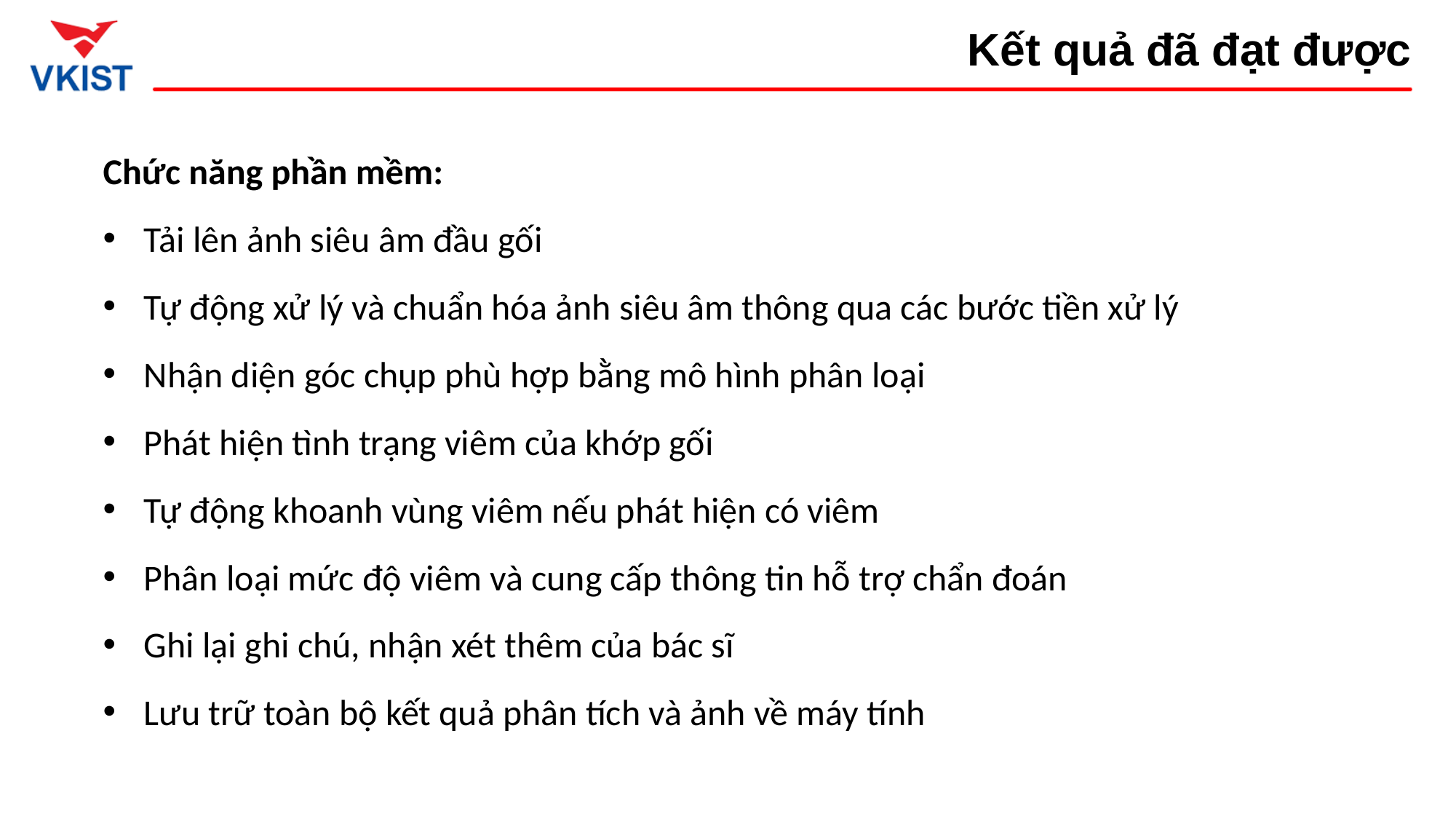

# Kết quả đã đạt được
Chức năng phần mềm:
Tải lên ảnh siêu âm đầu gối
Tự động xử lý và chuẩn hóa ảnh siêu âm thông qua các bước tiền xử lý
Nhận diện góc chụp phù hợp bằng mô hình phân loại
Phát hiện tình trạng viêm của khớp gối
Tự động khoanh vùng viêm nếu phát hiện có viêm
Phân loại mức độ viêm và cung cấp thông tin hỗ trợ chẩn đoán
Ghi lại ghi chú, nhận xét thêm của bác sĩ
Lưu trữ toàn bộ kết quả phân tích và ảnh về máy tính